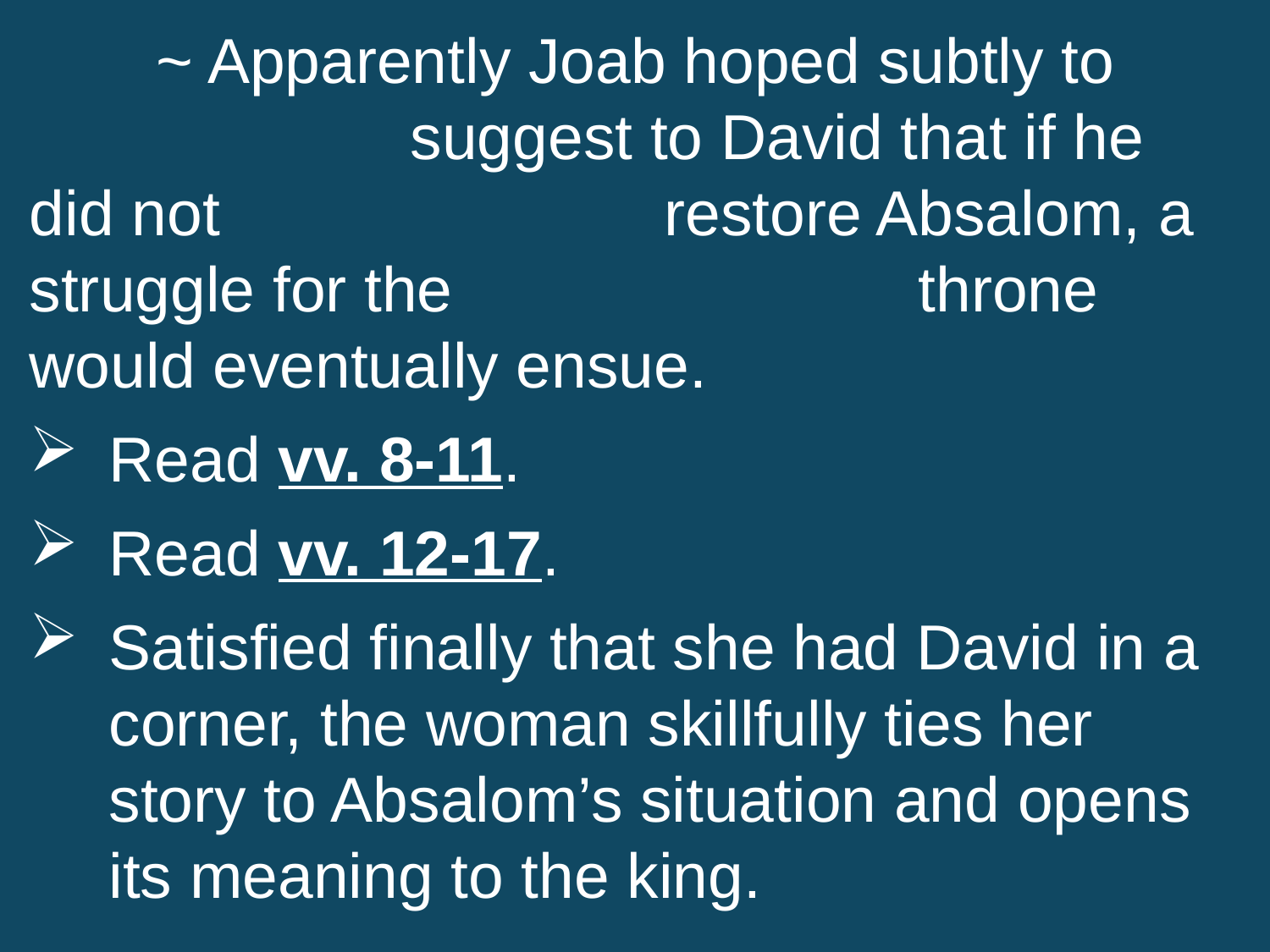

~ Apparently Joab hoped subtly to 				suggest to David that if he did not 				restore Absalom, a struggle for the 				throne would eventually ensue.
Read vv. 8-11.
Read vv. 12-17.
Satisfied finally that she had David in a corner, the woman skillfully ties her story to Absalom’s situation and opens its meaning to the king.